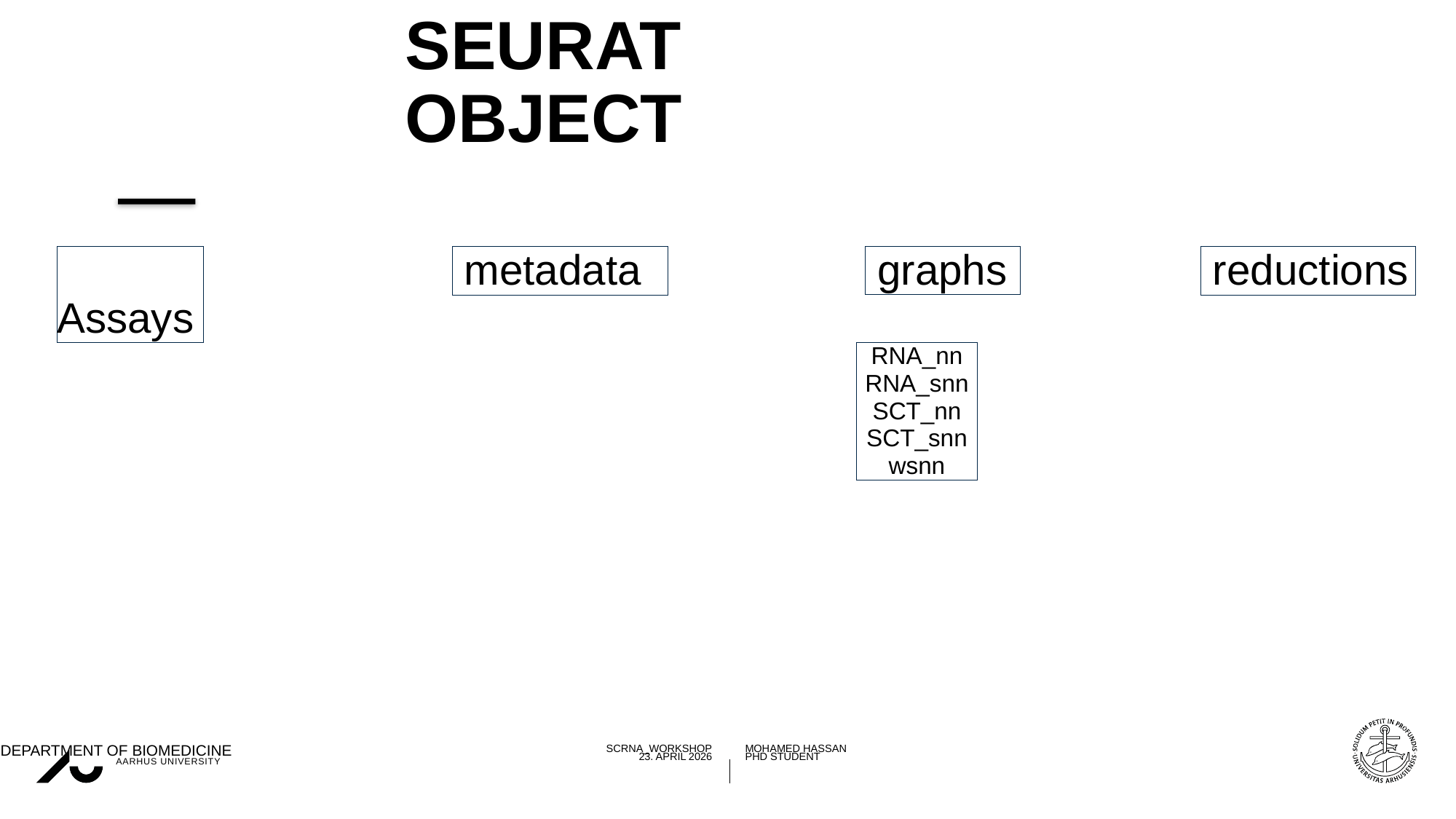

# Seurat object
 graphs
 Assays
 metadata
 reductions
RNA_nn
RNA_snn
SCT_nn
SCT_snn
wsnn
22/04/2026